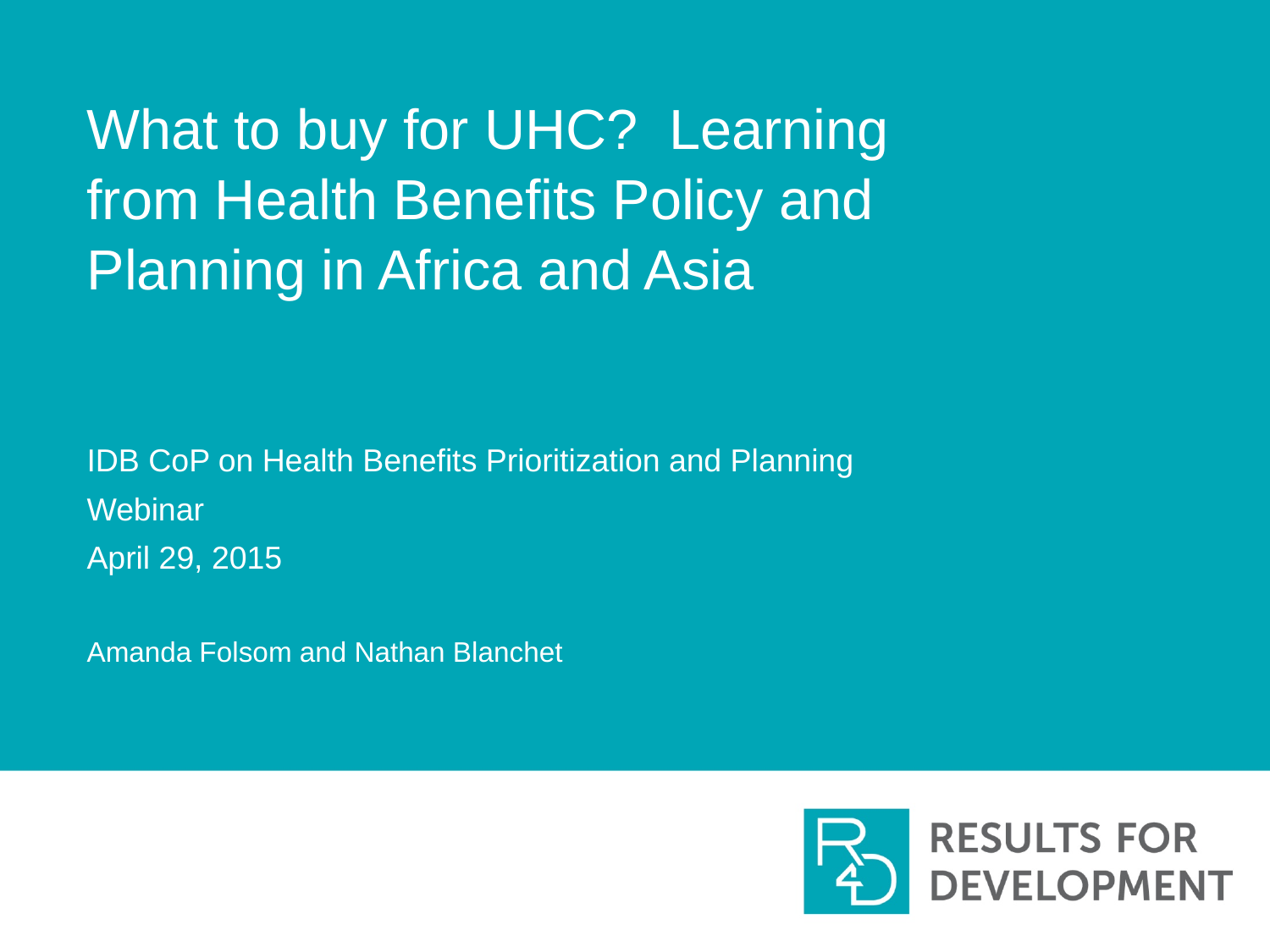

# What to buy for UHC?  Learning from Health Benefits Policy and Planning in Africa and Asia
IDB CoP on Health Benefits Prioritization and Planning
Webinar
April 29, 2015
Amanda Folsom and Nathan Blanchet